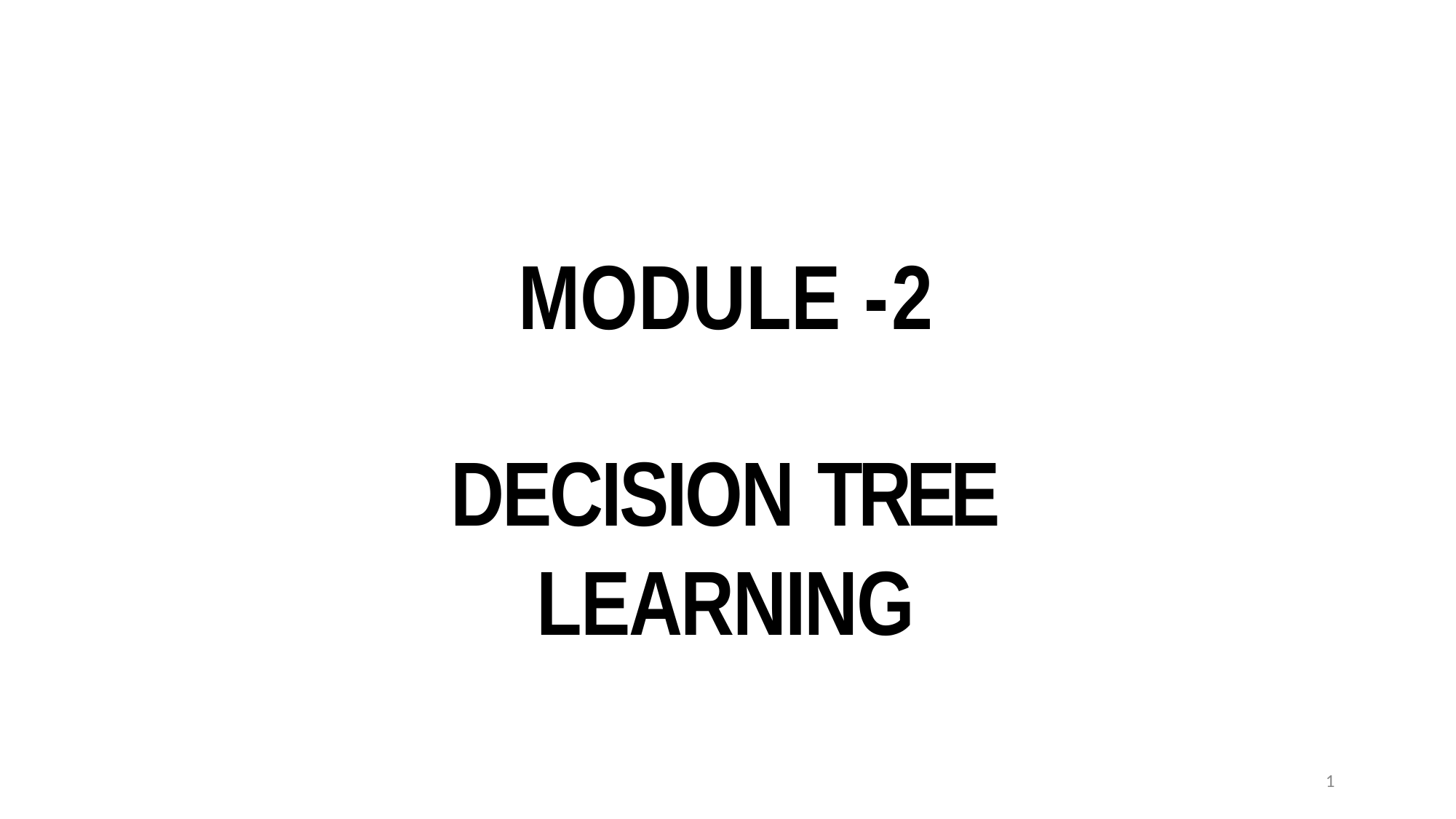

# MODULE -2
DECISION TREE LEARNING
1